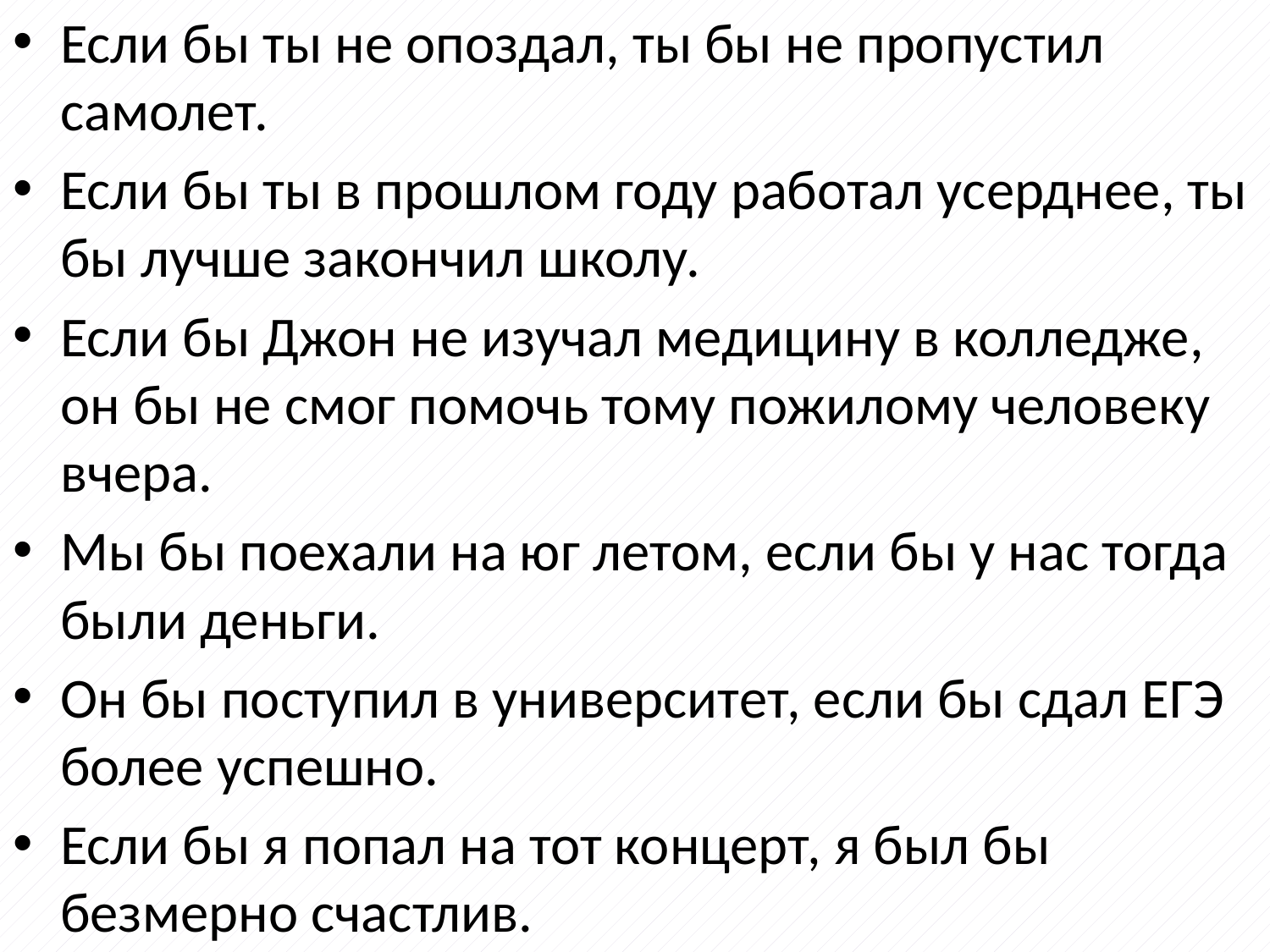

Если бы ты не опоздал, ты бы не пропустил самолет.
Если бы ты в прошлом году работал усерднее, ты бы лучше закончил школу.
Если бы Джон не изучал медицину в колледже, он бы не смог помочь тому пожилому человеку вчера.
Мы бы поехали на юг летом, если бы у нас тогда были деньги.
Он бы поступил в университет, если бы сдал ЕГЭ более успешно.
Если бы я попал на тот концерт, я был бы безмерно счастлив.